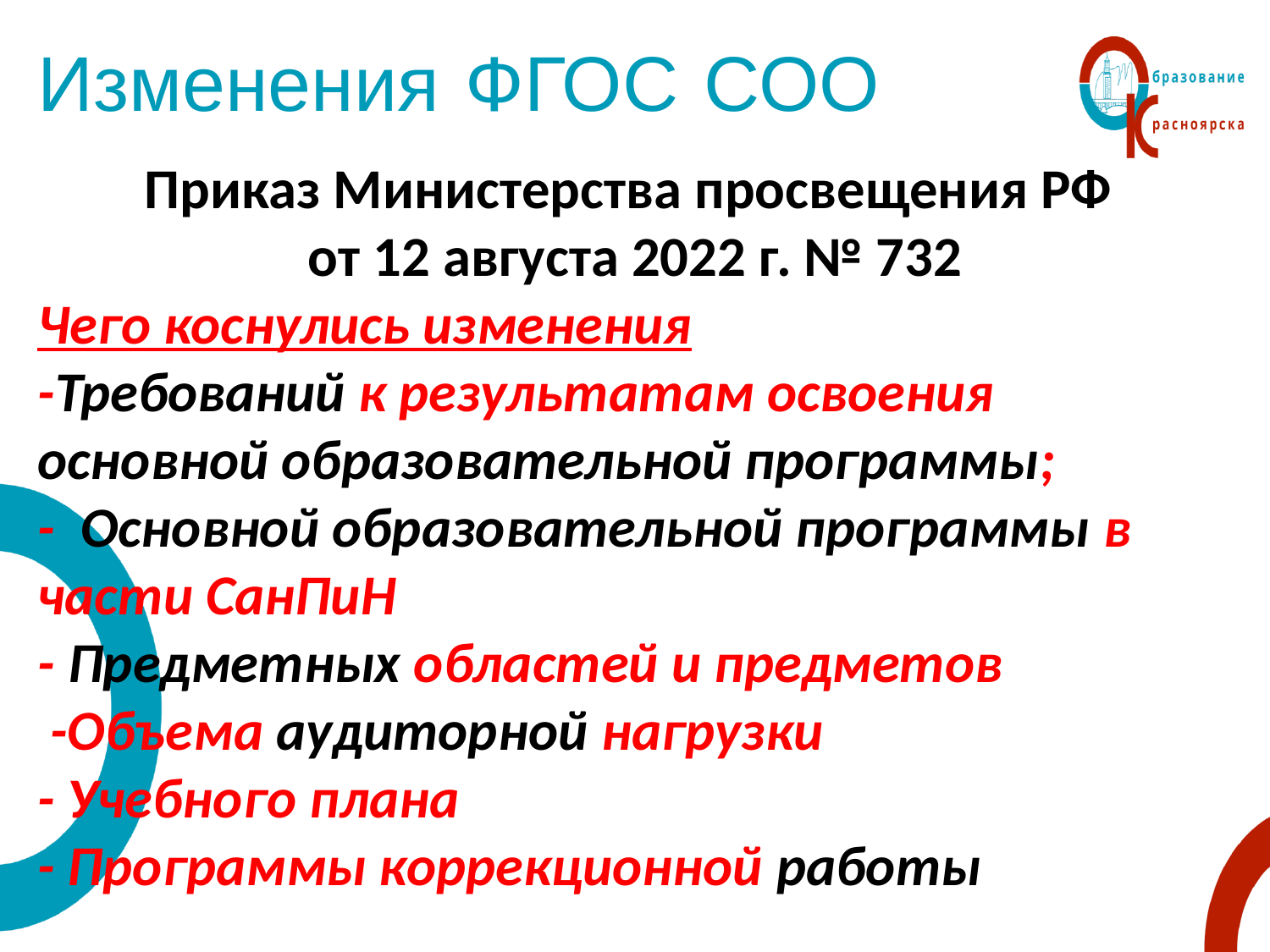

# Изменения ФГОС СОО
Приказ Министерства просвещения РФ
от 12 августа 2022 г. № 732
Чего коснулись изменения
-Требований к результатам освоения основной образовательной программы;
-  Основной образовательной программы в части СанПиН
- Предметных областей и предметов
 -Объема аудиторной нагрузки
- Учебного плана
- Программы коррекционной работы